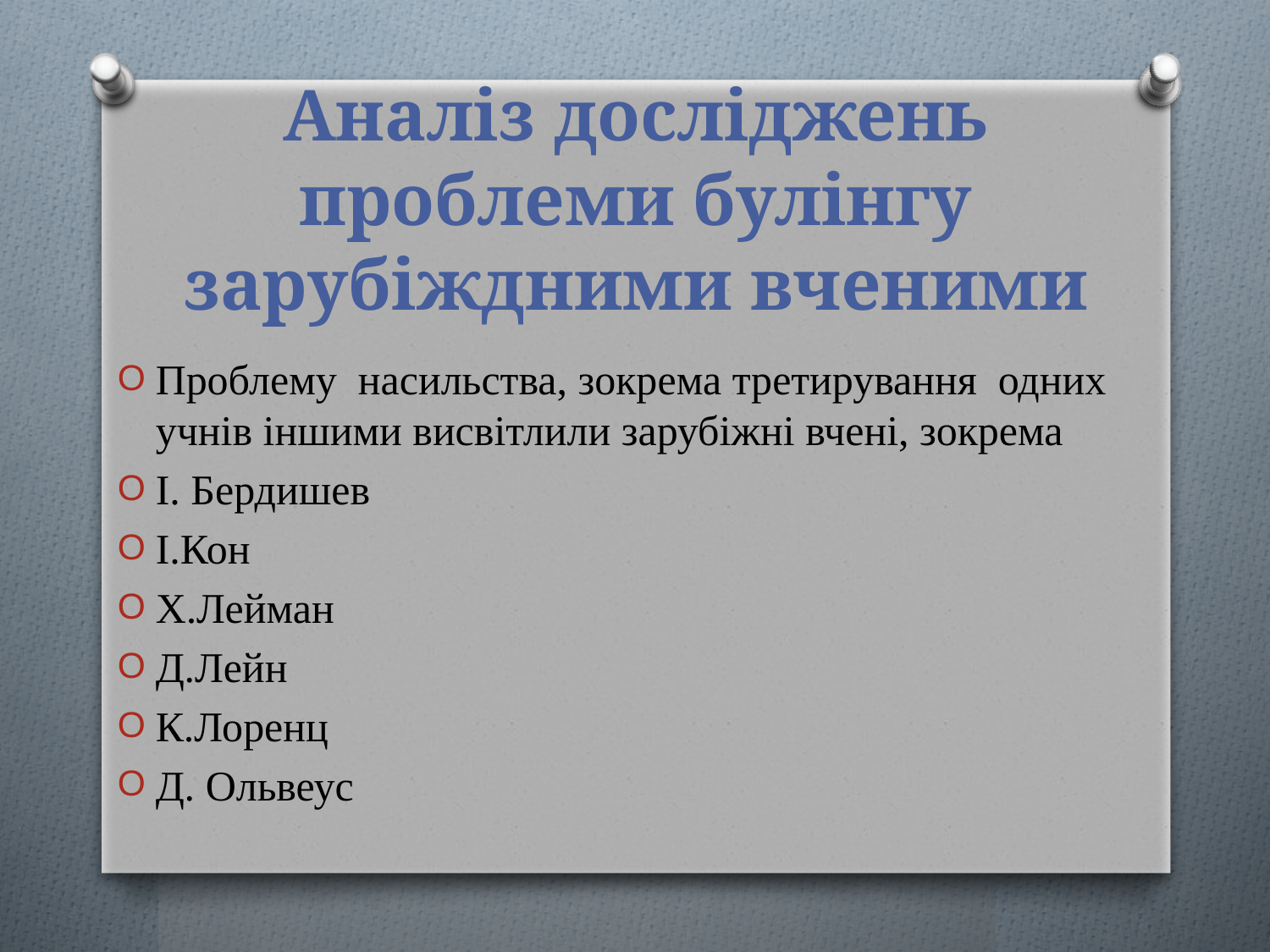

# Аналіз досліджень проблеми булінгу зарубіждними вченими
Проблему  насильства, зокрема третирування  одних учнів іншими висвітлили зарубіжні вчені, зокрема
І. Бердишев
І.Кон
Х.Лейман
Д.Лейн
К.Лоренц
Д. Ольвеус